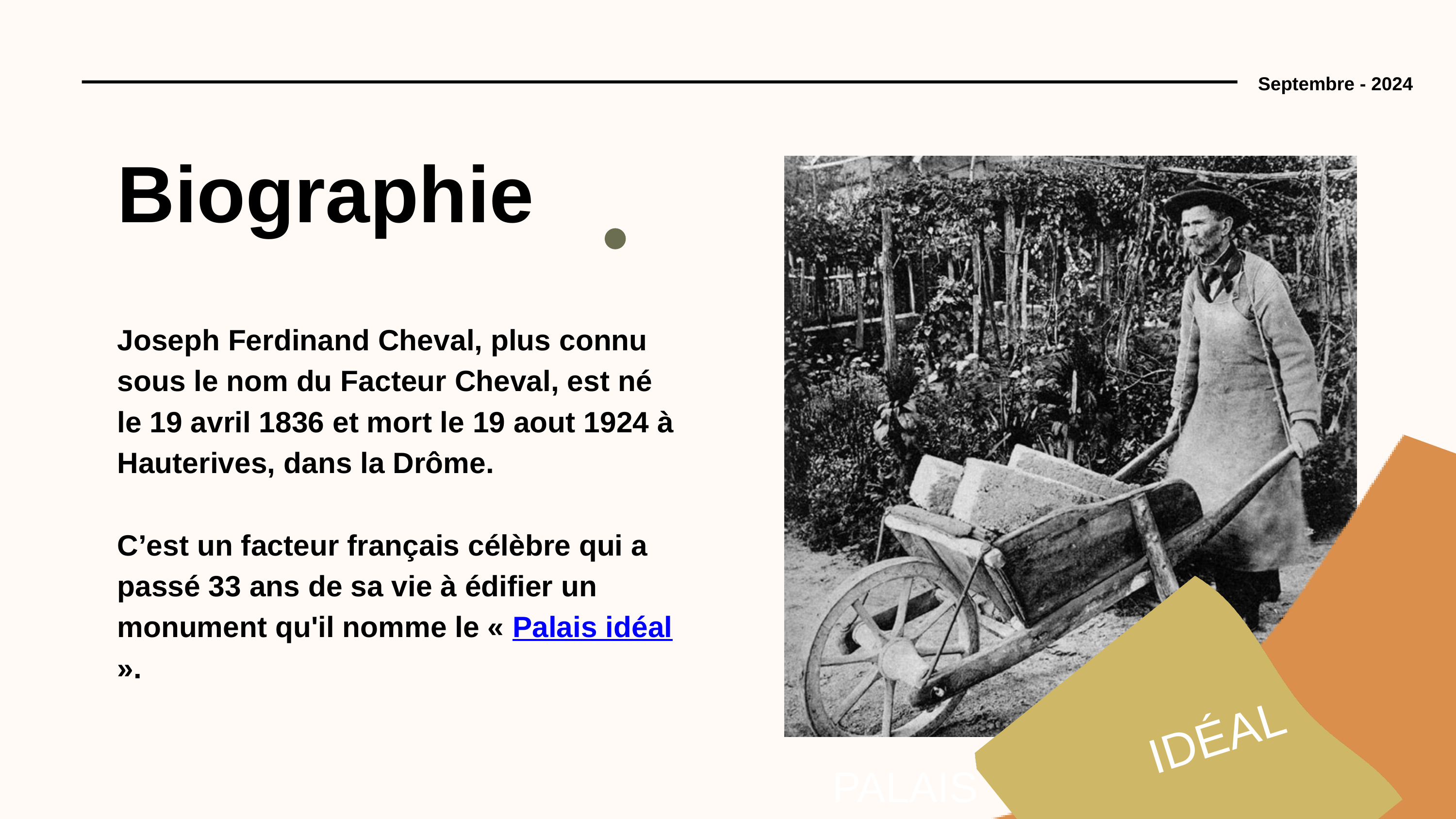

Septembre - 2024

Biographie

Joseph Ferdinand Cheval, plus connu sous le nom du Facteur Cheval, est né le 19 avril 1836 et mort le 19 aout 1924 à Hauterives, dans la Drôme.

C’est un facteur français célèbre qui a passé 33 ans de sa vie à édifier un monument qu'il nomme le « Palais idéal ».

IDÉAL
PALAIS